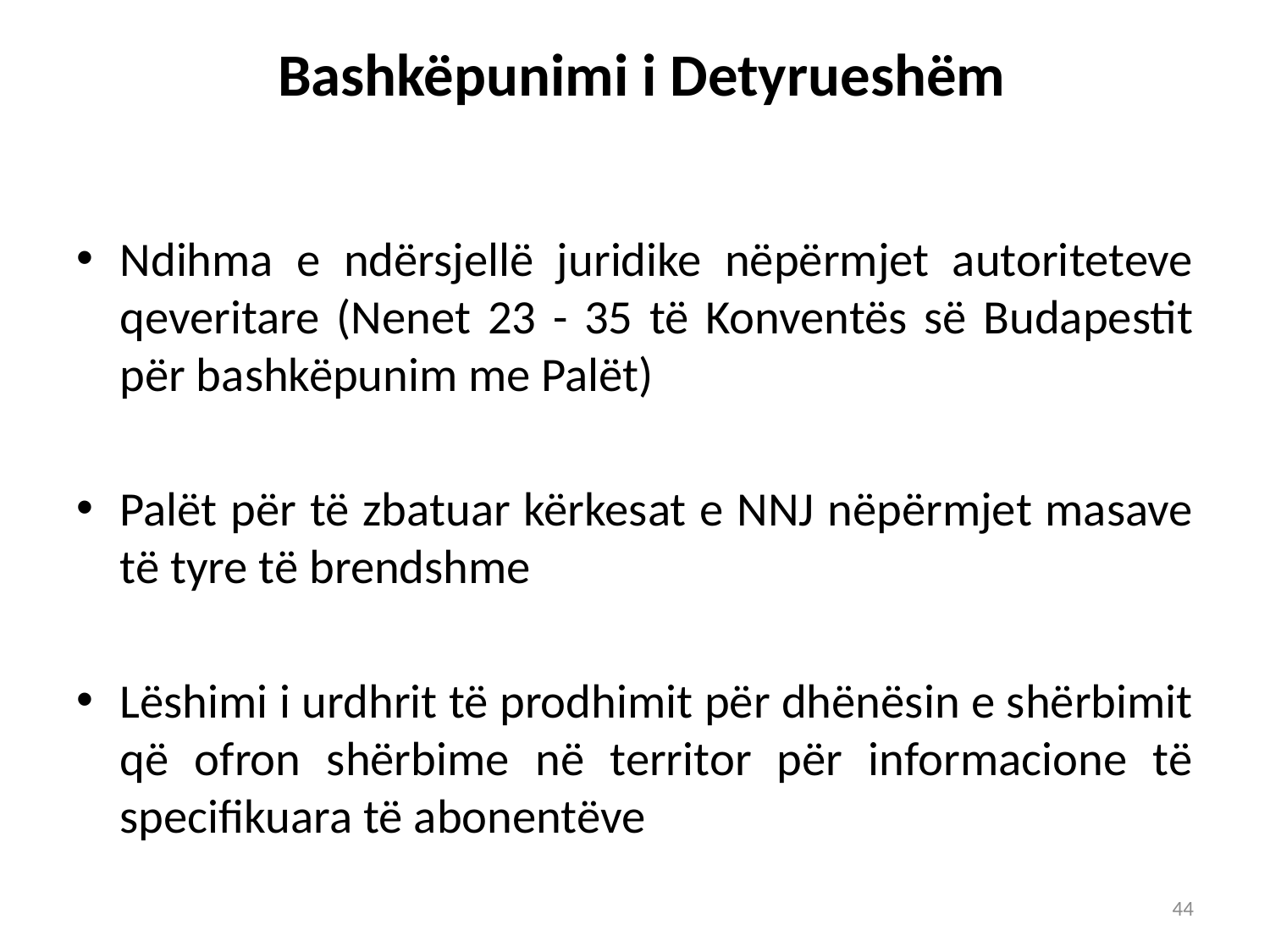

# Bashkëpunimi i Detyrueshëm
Ndihma e ndërsjellë juridike nëpërmjet autoriteteve qeveritare (Nenet 23 - 35 të Konventës së Budapestit për bashkëpunim me Palët)

Palët për të zbatuar kërkesat e NNJ nëpërmjet masave të tyre të brendshme

Lëshimi i urdhrit të prodhimit për dhënësin e shërbimit që ofron shërbime në territor për informacione të specifikuara të abonentëve

44